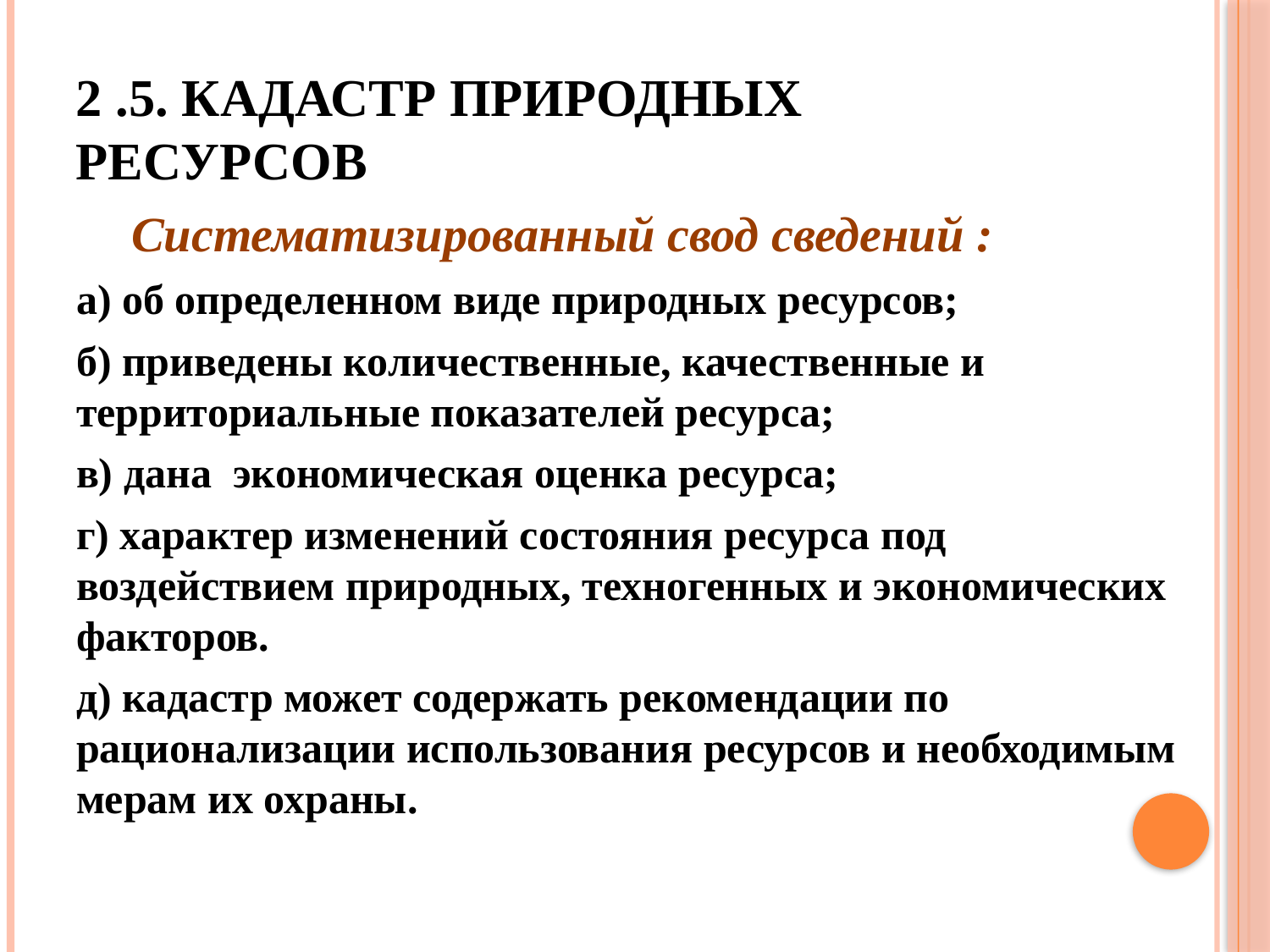

# 2 .5. Кадастр природных ресурсов
    Систематизированный свод сведений :
а) об определенном виде природных ресурсов;
б) приведены количественные, качественные и территориальные показателей ресурса;
в) дана  экономическая оценка ресурса;
г) характер изменений состояния ресурса под воздействием природных, техногенных и экономических факторов.
д) кадастр может содержать рекомендации по рационализации использования ресурсов и необходимым мерам их охраны.